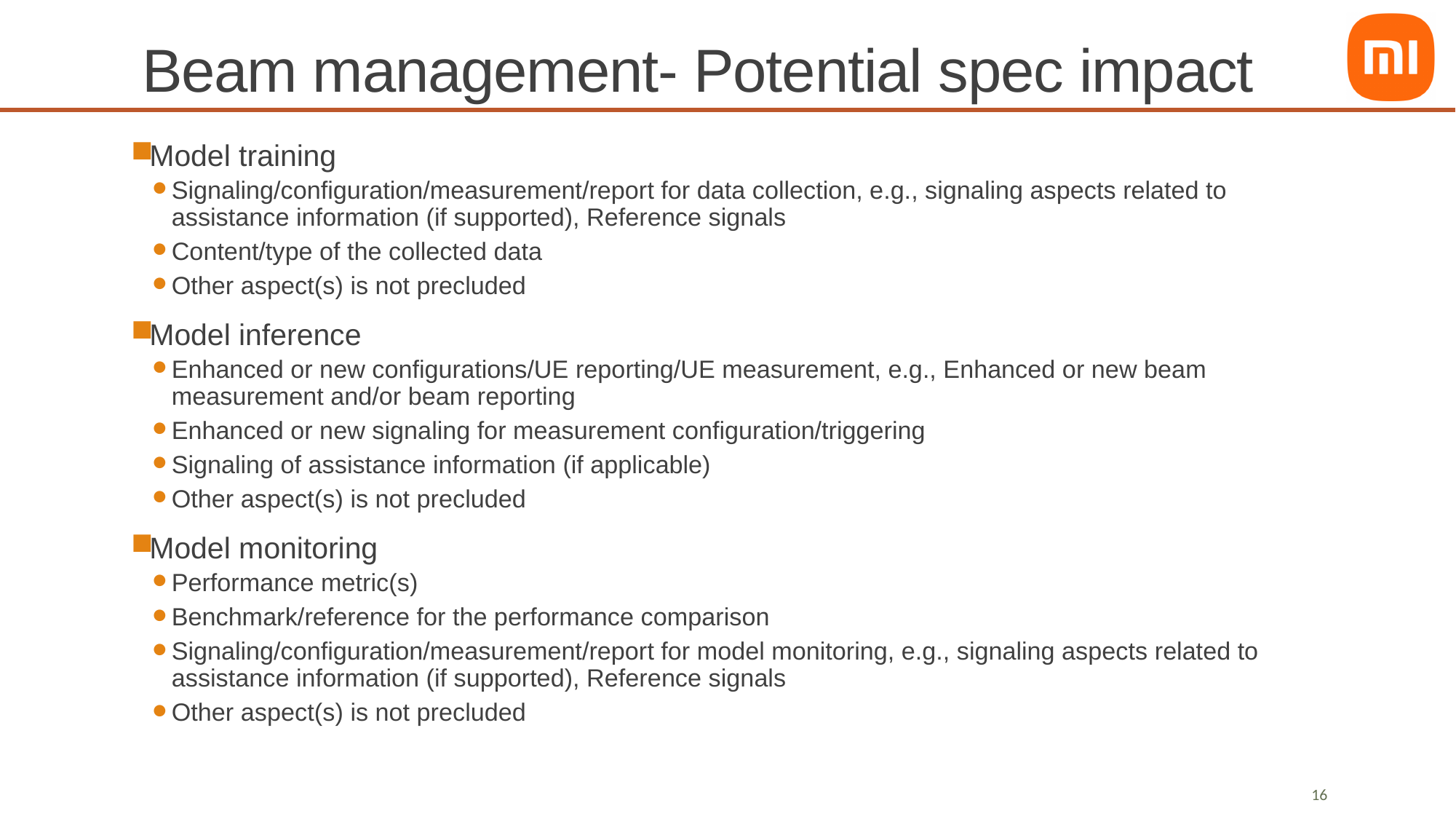

# Beam management- Potential spec impact
Model training
Signaling/configuration/measurement/report for data collection, e.g., signaling aspects related to assistance information (if supported), Reference signals
Content/type of the collected data
Other aspect(s) is not precluded
Model inference
Enhanced or new configurations/UE reporting/UE measurement, e.g., Enhanced or new beam measurement and/or beam reporting
Enhanced or new signaling for measurement configuration/triggering
Signaling of assistance information (if applicable)
Other aspect(s) is not precluded
Model monitoring
Performance metric(s)
Benchmark/reference for the performance comparison
Signaling/configuration/measurement/report for model monitoring, e.g., signaling aspects related to assistance information (if supported), Reference signals
Other aspect(s) is not precluded